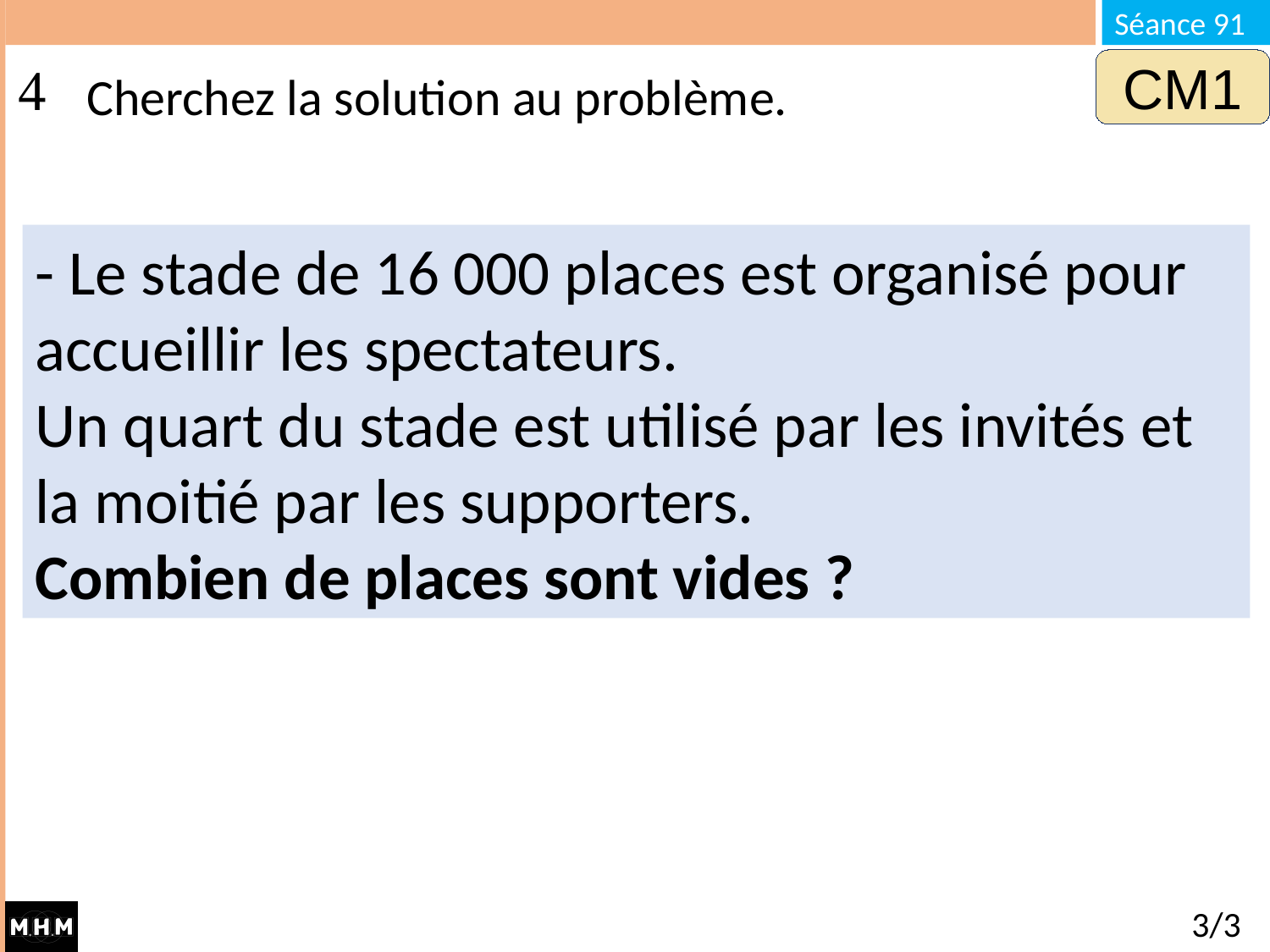

# Cherchez la solution au problème.
CM1
- Le stade de 16 000 places est organisé pour accueillir les spectateurs.
Un quart du stade est utilisé par les invités et la moitié par les supporters.
Combien de places sont vides ?
3/3